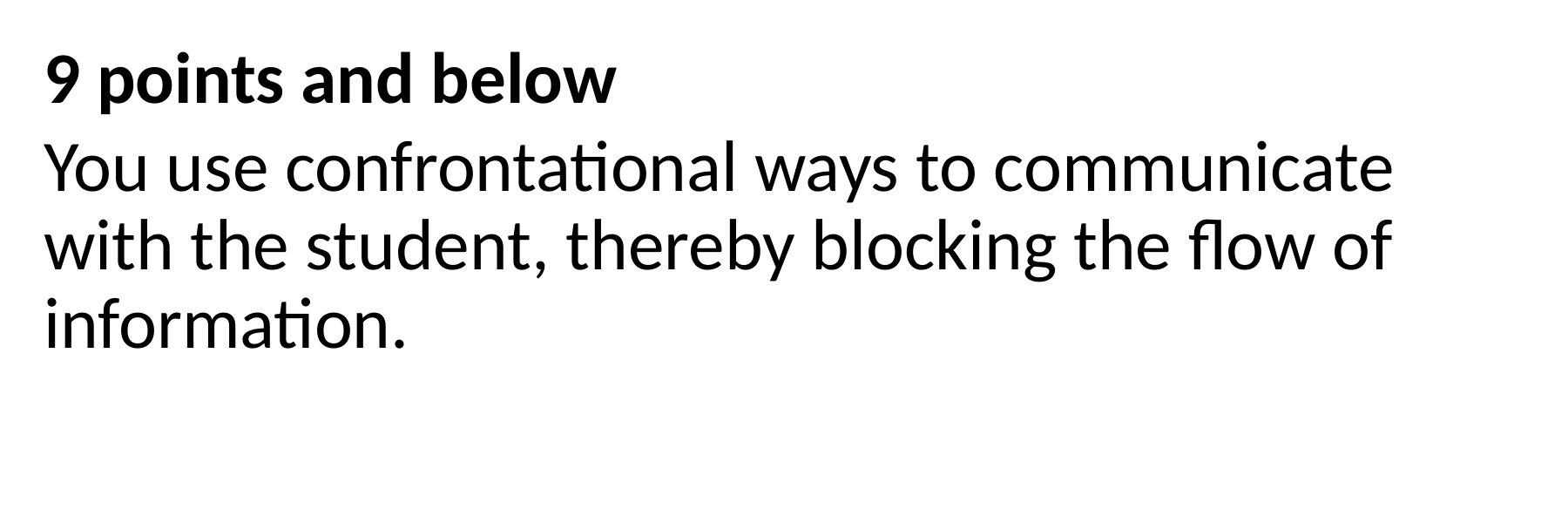

9 points and below
You use confrontational ways to communicate with the student, thereby blocking the flow of information.